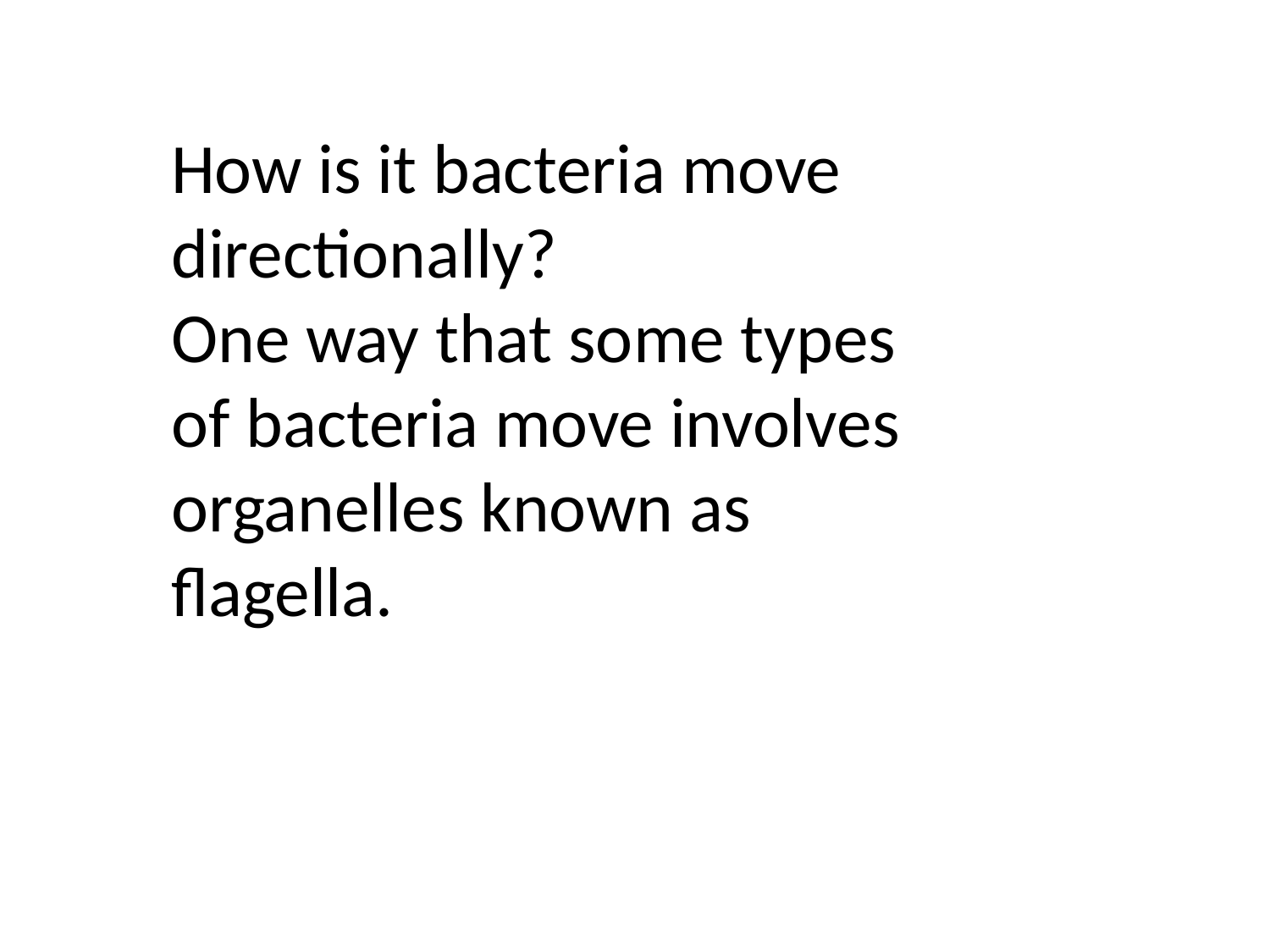

How is it bacteria move directionally?
One way that some types of bacteria move involves organelles known as flagella.